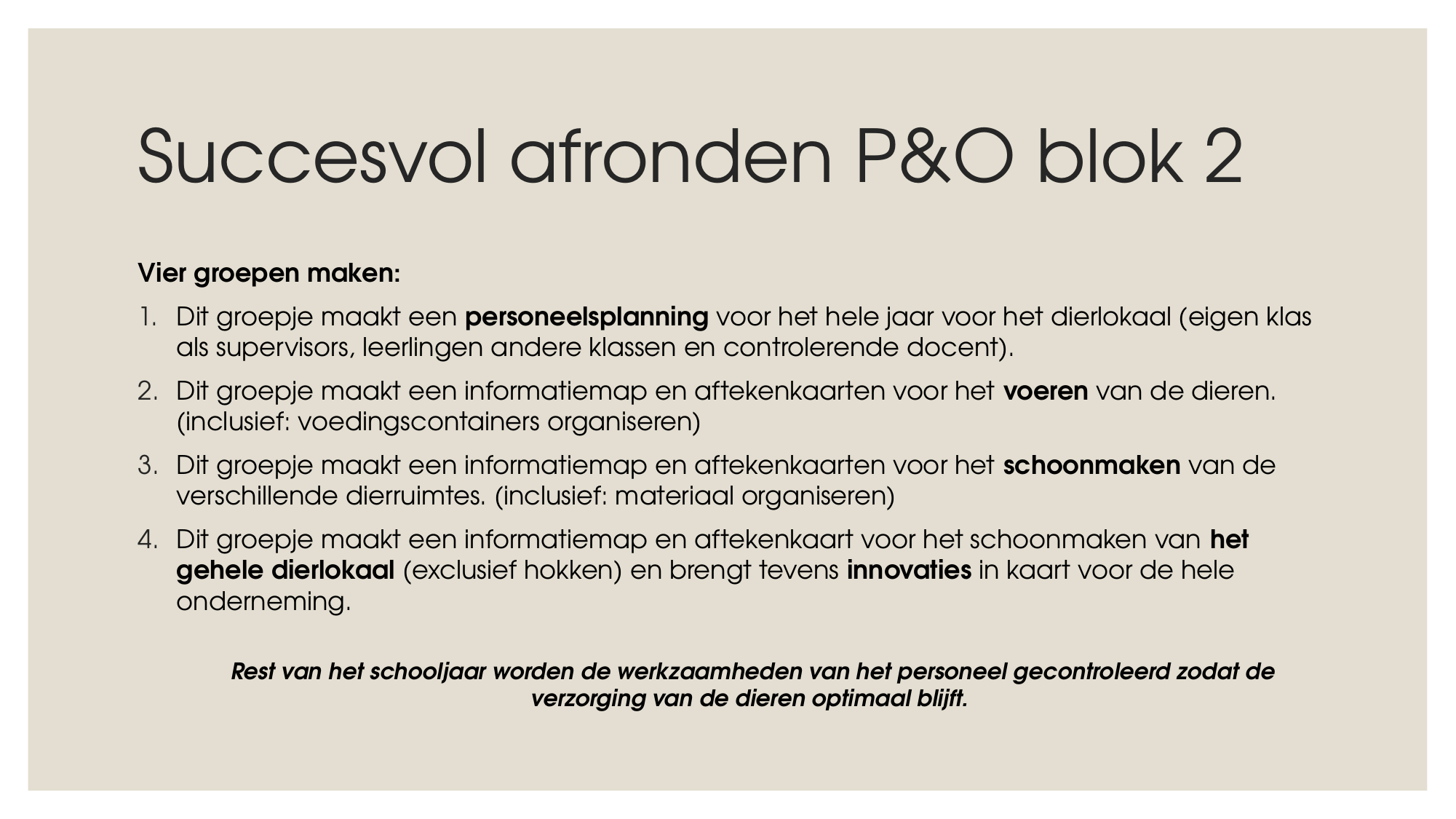

# Succesvol afronden P&O blok 2
Vier groepen maken:
Dit groepje maakt een personeelsplanning voor het hele jaar voor het dierlokaal (eigen klas als supervisors, leerlingen andere klassen en controlerende docent).
Dit groepje maakt een informatiemap en aftekenkaarten voor het voeren van de dieren. (inclusief: voedingscontainers organiseren)
Dit groepje maakt een informatiemap en aftekenkaarten voor het schoonmaken van de verschillende dierruimtes. (inclusief: materiaal organiseren)
Dit groepje maakt een informatiemap en aftekenkaart voor het schoonmaken van het gehele dierlokaal (exclusief hokken) en brengt tevens innovaties in kaart voor de hele onderneming.

Rest van het schooljaar worden de werkzaamheden van het personeel gecontroleerd zodat de verzorging van de dieren optimaal blijft.